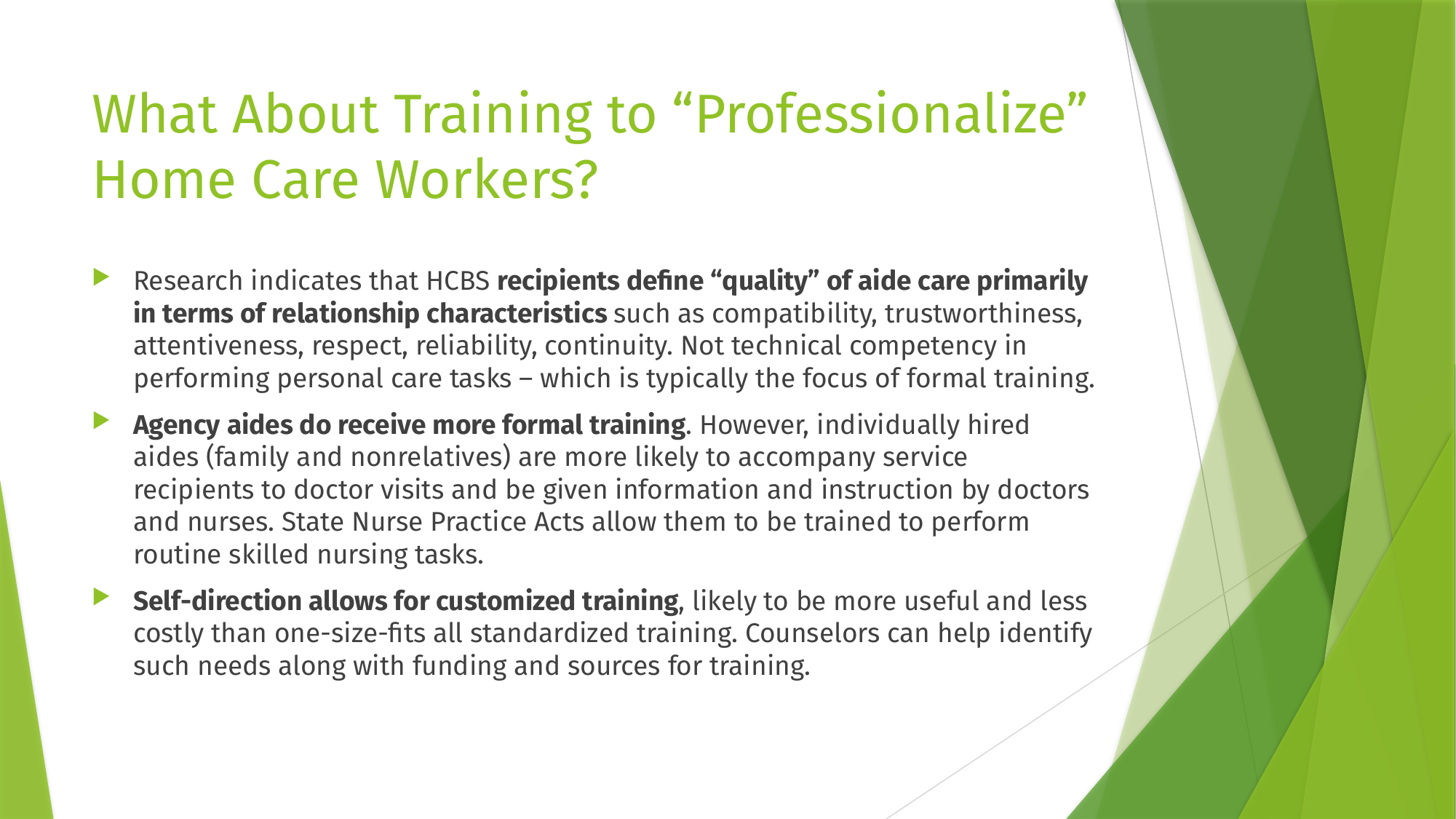

# What About Training to “Professionalize” Home Care Workers?
Research indicates that HCBS recipients define “quality” of aide care primarily in terms of relationship characteristics such as compatibility, trustworthiness, attentiveness, respect, reliability, continuity. Not technical competency in performing personal care tasks – which is typically the focus of formal training.
Agency aides do receive more formal training. However, individually hired aides (family and nonrelatives) are more likely to accompany service recipients to doctor visits and be given information and instruction by doctors and nurses. State Nurse Practice Acts allow them to be trained to perform routine skilled nursing tasks.
Self-direction allows for customized training, likely to be more useful and less costly than one-size-fits all standardized training. Counselors can help identify such needs along with funding and sources for training.